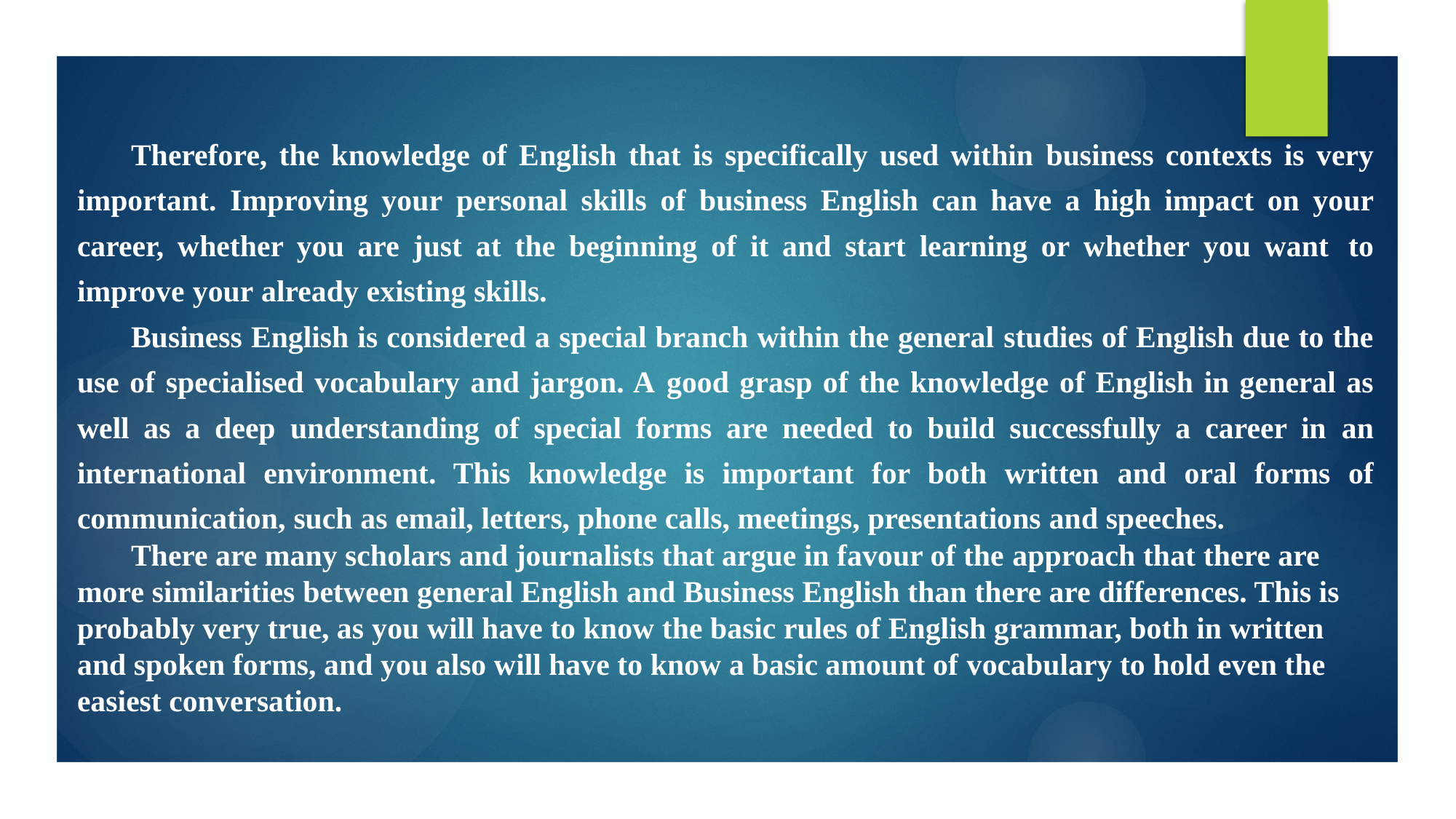

Therefore, the knowledge of English that is specifically used within business contexts is very important. Improving your personal skills of business English can have a high impact on your career, whether you are just at the beginning of it and start learning or whether you want to improve your already existing skills.
Business English is considered a special branch within the general studies of English due to the use of specialised vocabulary and jargon. A good grasp of the knowledge of English in general as well as a deep understanding of special forms are needed to build successfully a career in an international environment. This knowledge is important for both written and oral forms of communication, such as email, letters, phone calls, meetings, presentations and speeches.
There are many scholars and journalists that argue in favour of the approach that there are more similarities between general English and Business English than there are differences. This is probably very true, as you will have to know the basic rules of English grammar, both in written and spoken forms, and you also will have to know a basic amount of vocabulary to hold even the easiest conversation.